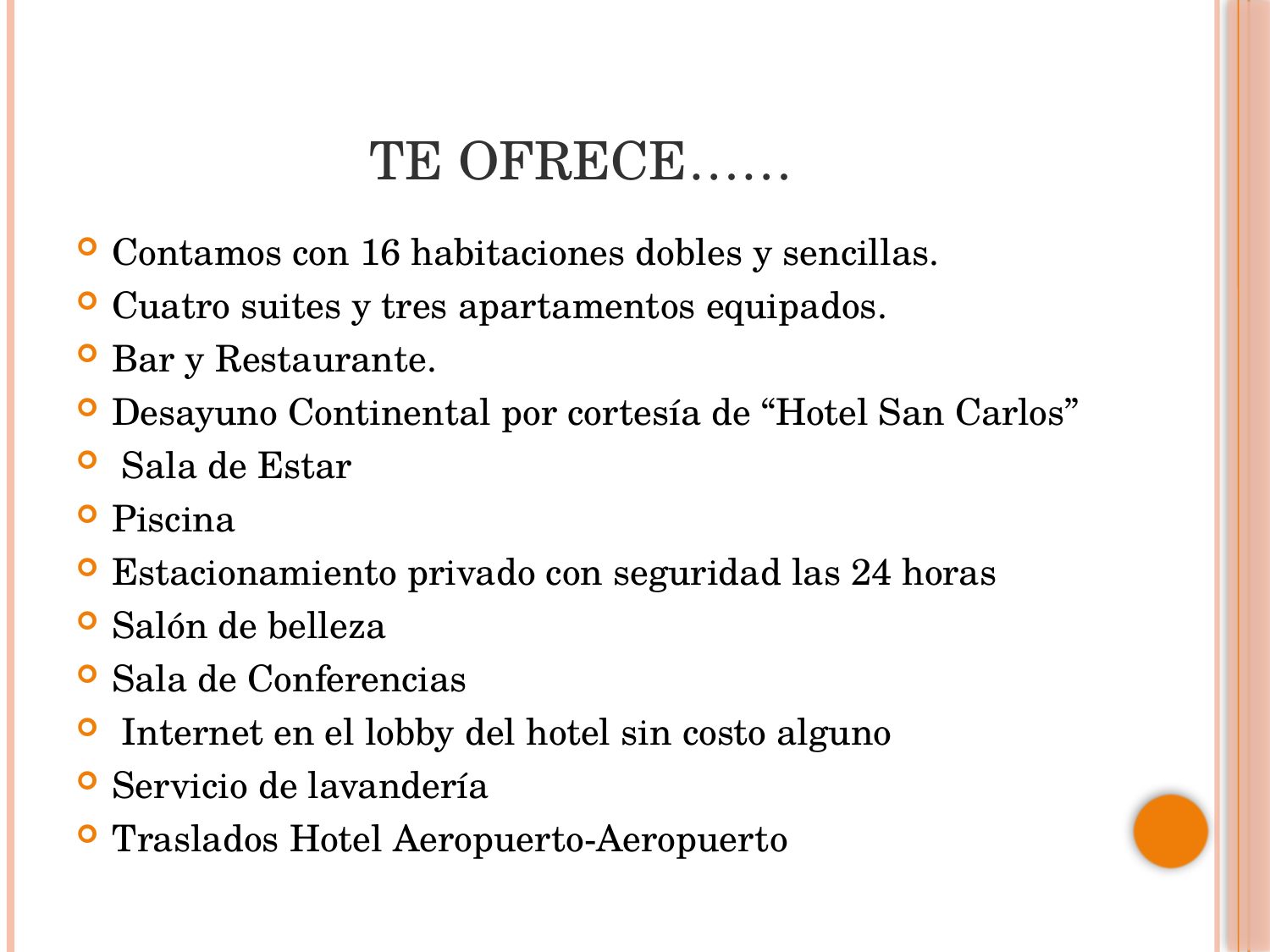

# TE OFRECE……
Contamos con 16 habitaciones dobles y sencillas.
Cuatro suites y tres apartamentos equipados.
Bar y Restaurante.
Desayuno Continental por cortesía de “Hotel San Carlos”
 Sala de Estar
Piscina
Estacionamiento privado con seguridad las 24 horas
Salón de belleza
Sala de Conferencias
 Internet en el lobby del hotel sin costo alguno
Servicio de lavandería
Traslados Hotel Aeropuerto-Aeropuerto